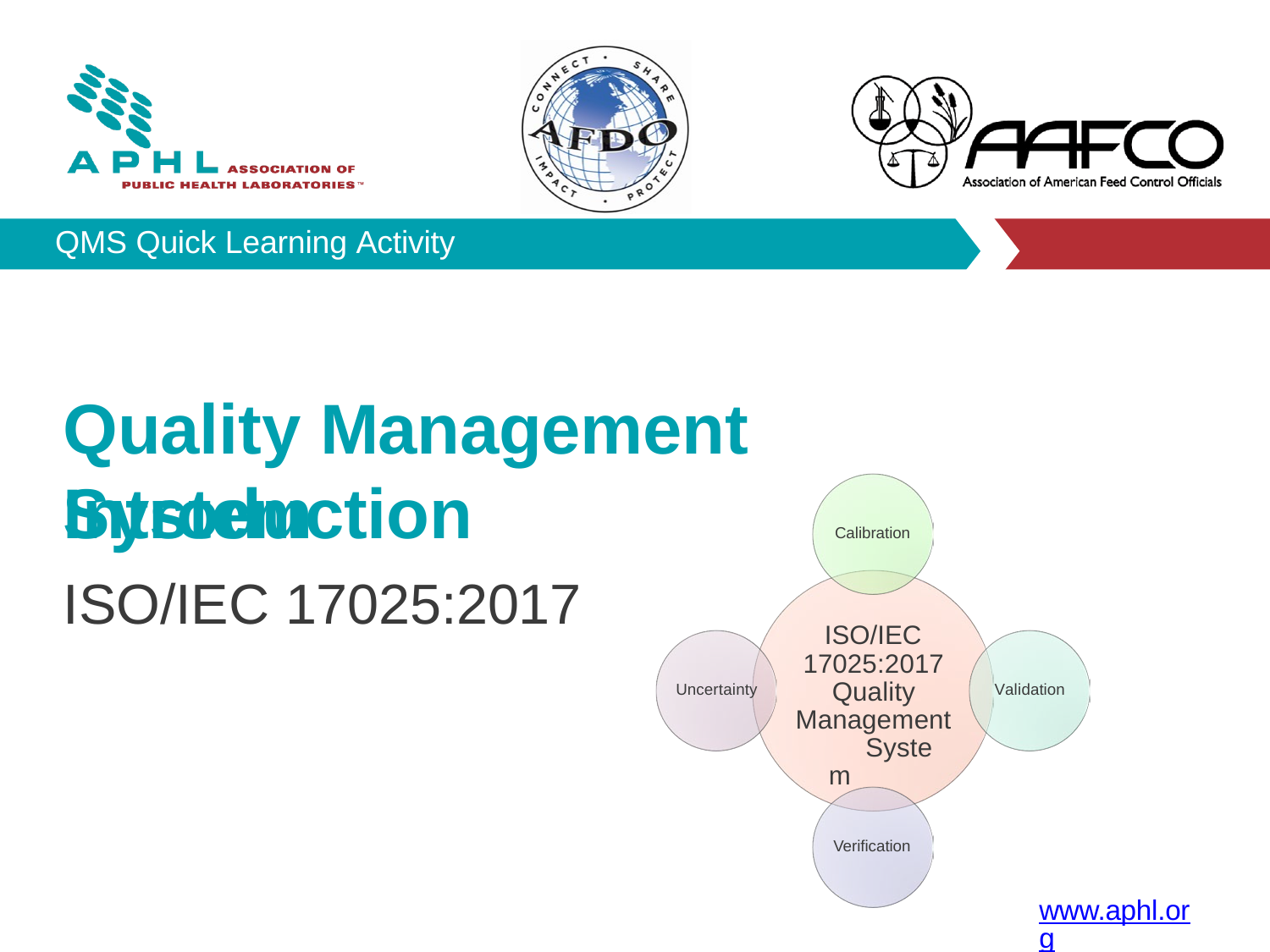

QMS Quick Learning Activity
# Quality Management System
Introduction
ISO/IEC 17025:2017

Calibration

ISO/IEC  17025:2017
Quality  Management
System

Uncertainty
Validation

Verification
www.aphl.org